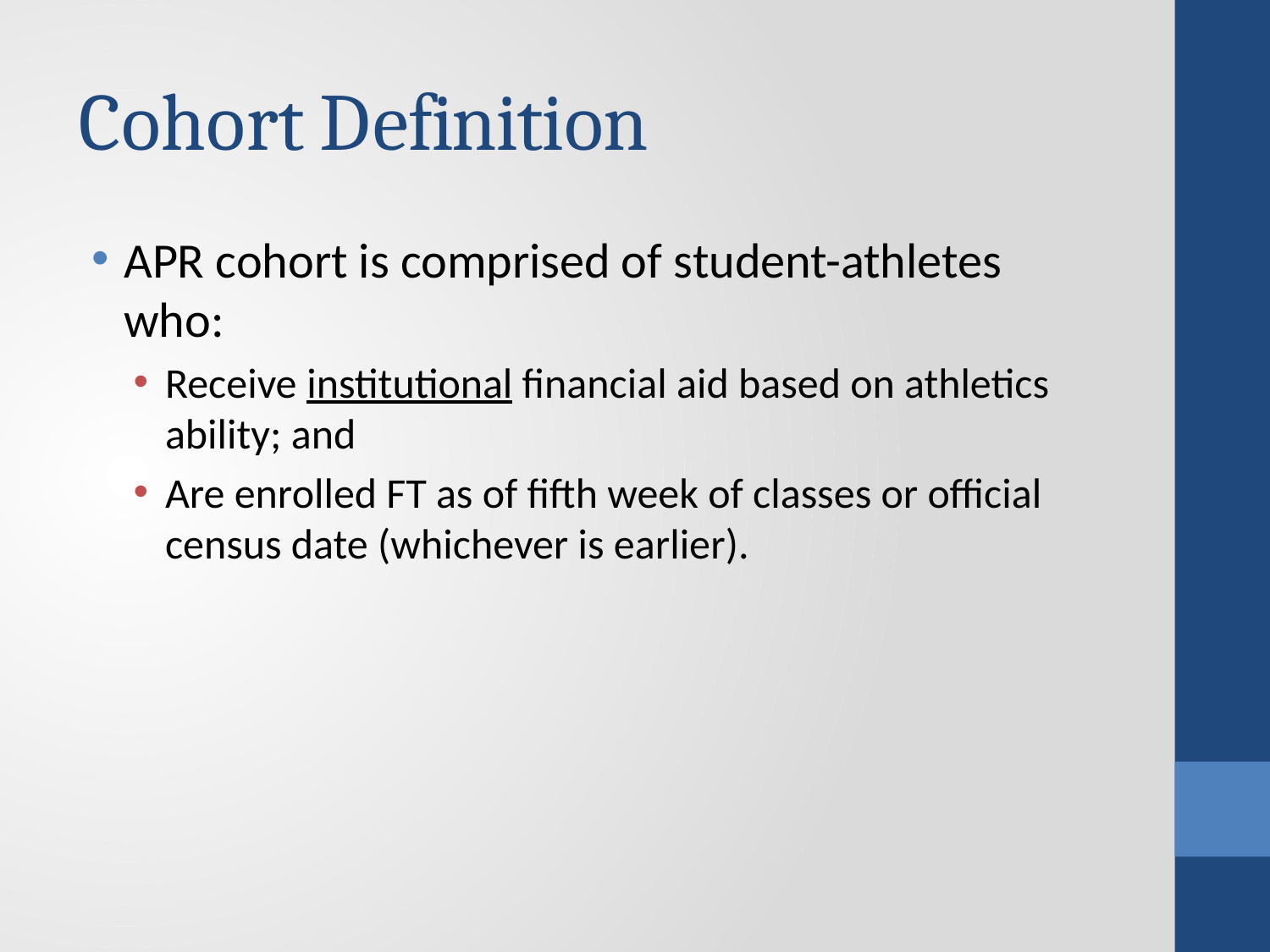

# Cohort Definition
APR cohort is comprised of student-athletes who:
Receive institutional financial aid based on athletics ability; and
Are enrolled FT as of fifth week of classes or official census date (whichever is earlier).